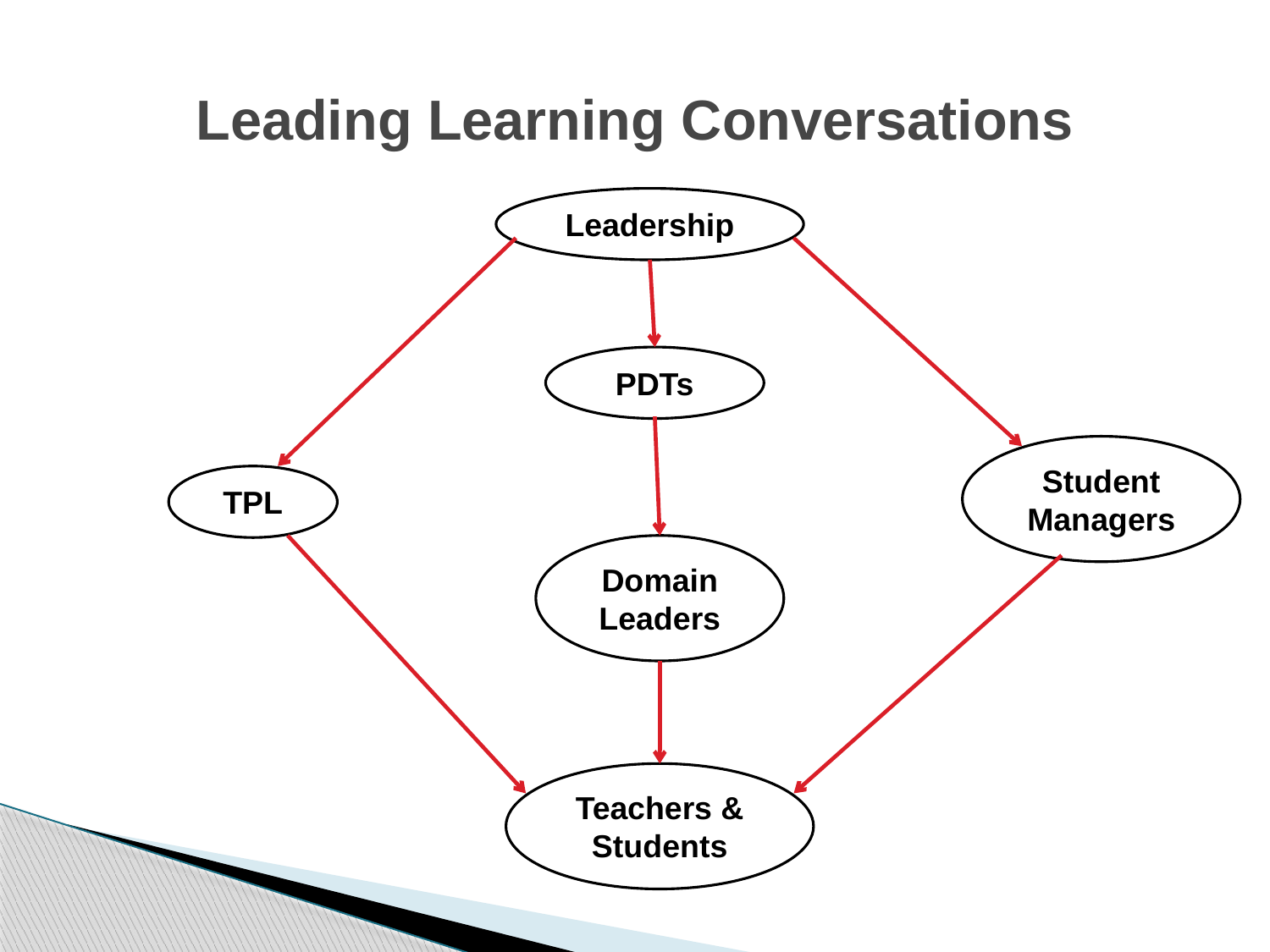

# Leading Learning Conversations
Leadership
PDTs
Student Managers
TPL
Domain Leaders
Teachers & Students